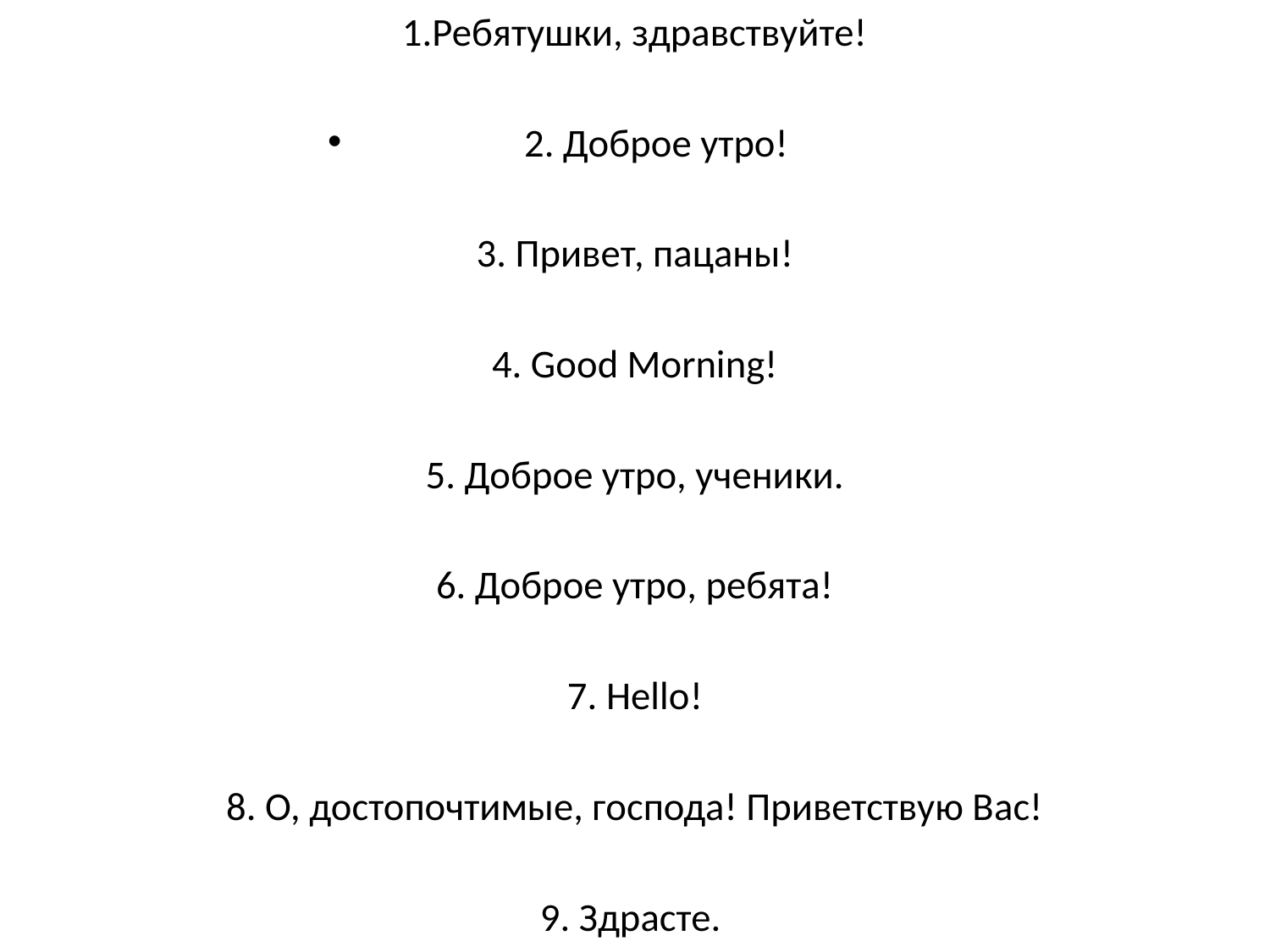

1.Ребятушки, здравствуйте!

2. Доброе утро!

3. Привет, пацаны!

4. Good Morning!

5. Доброе утро, ученики.

6. Доброе утро, ребята!

7. Hello!

8. О, достопочтимые, господа! Приветствую Вас!

9. Здрасте.
#